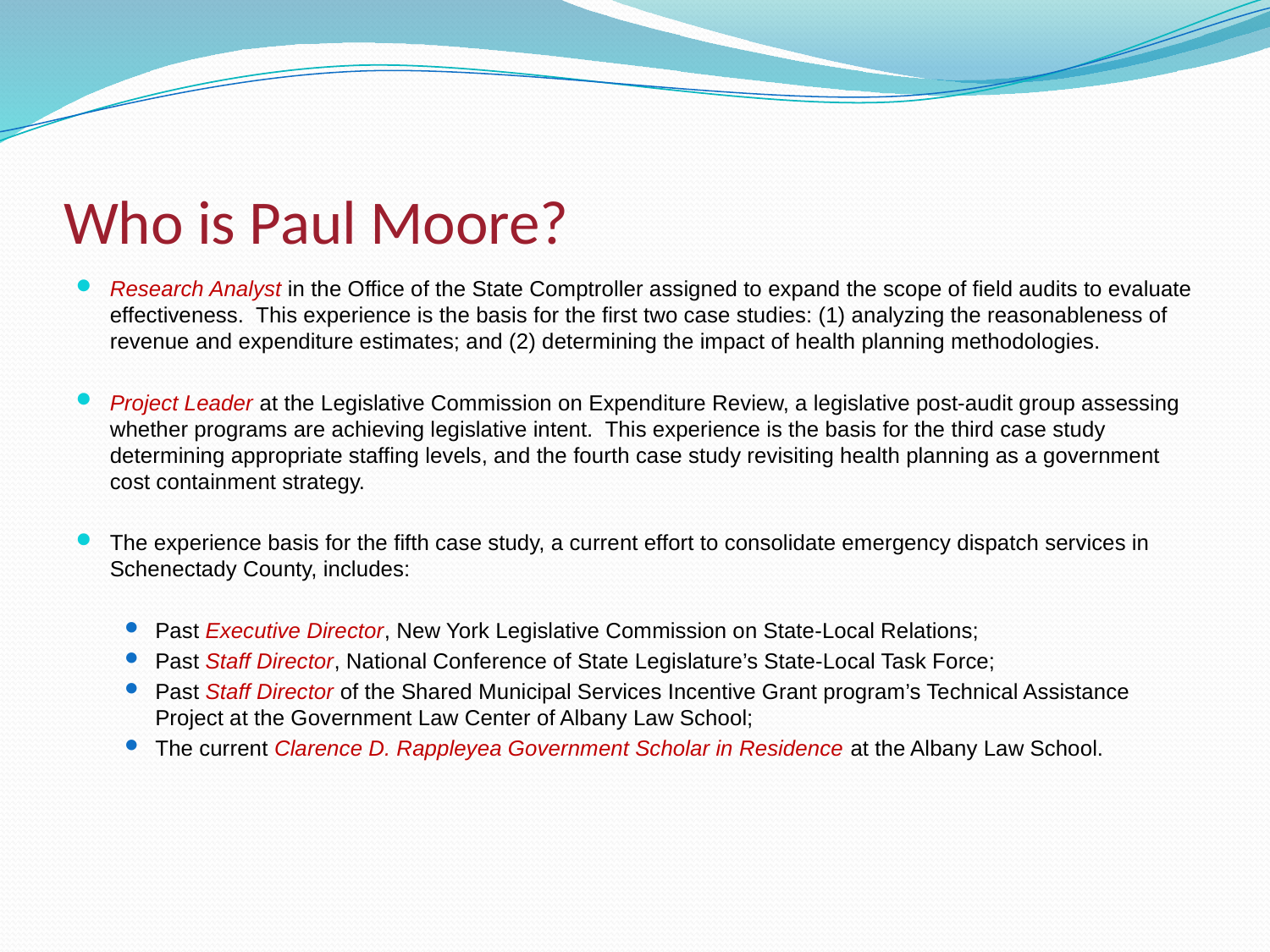

# Who is Paul Moore?
Research Analyst in the Office of the State Comptroller assigned to expand the scope of field audits to evaluate effectiveness.  This experience is the basis for the first two case studies: (1) analyzing the reasonableness of revenue and expenditure estimates; and (2) determining the impact of health planning methodologies.

Project Leader at the Legislative Commission on Expenditure Review, a legislative post-audit group assessing whether programs are achieving legislative intent.  This experience is the basis for the third case study determining appropriate staffing levels, and the fourth case study revisiting health planning as a government cost containment strategy.

The experience basis for the fifth case study, a current effort to consolidate emergency dispatch services in Schenectady County, includes:

Past Executive Director, New York Legislative Commission on State-Local Relations;
Past Staff Director, National Conference of State Legislature’s State-Local Task Force;
Past Staff Director of the Shared Municipal Services Incentive Grant program’s Technical Assistance Project at the Government Law Center of Albany Law School;
The current Clarence D. Rappleyea Government Scholar in Residence at the Albany Law School.